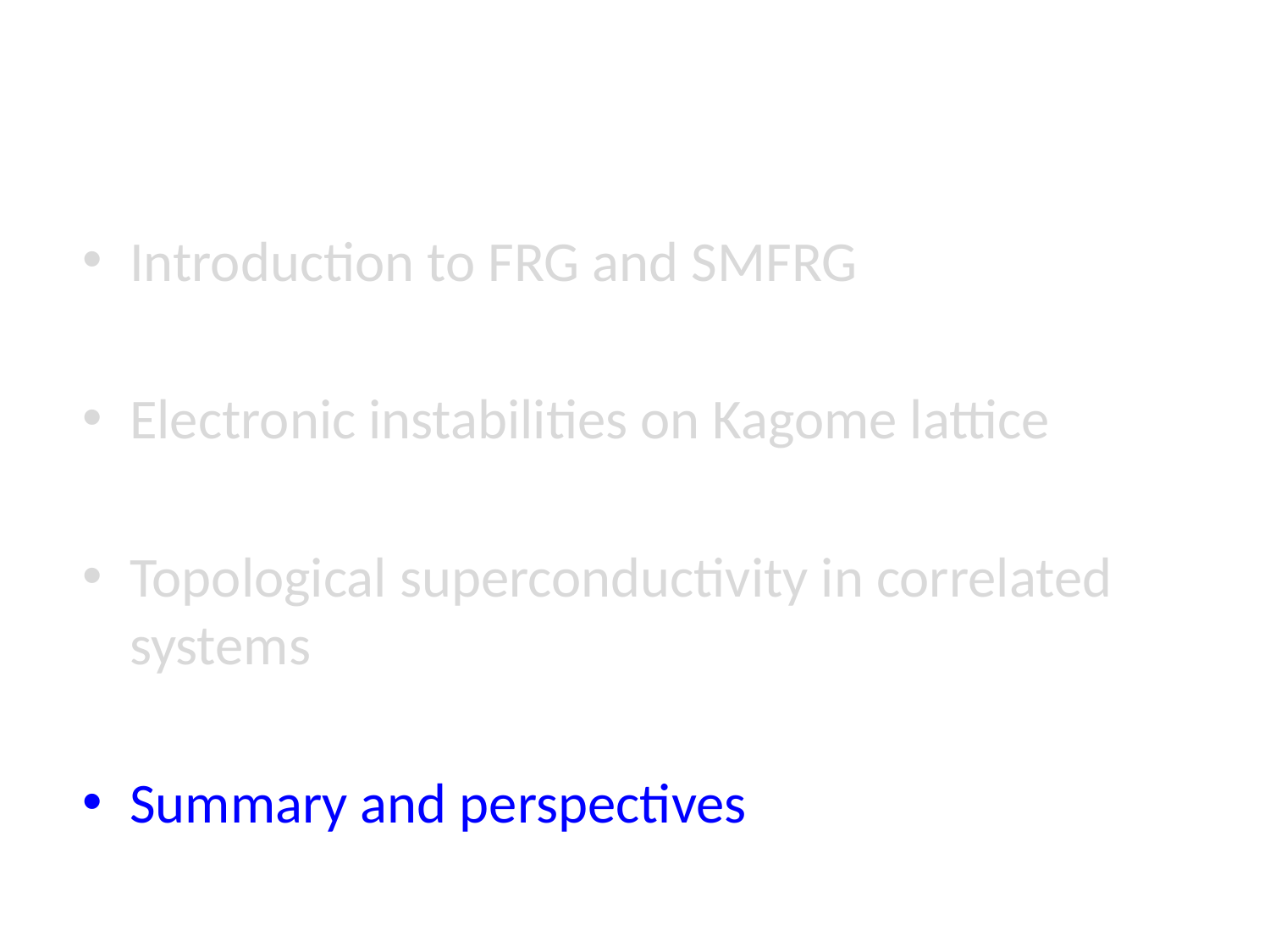

Introduction to FRG and SMFRG

Electronic instabilities on Kagome lattice

Topological superconductivity in correlated systems

Summary and perspectives